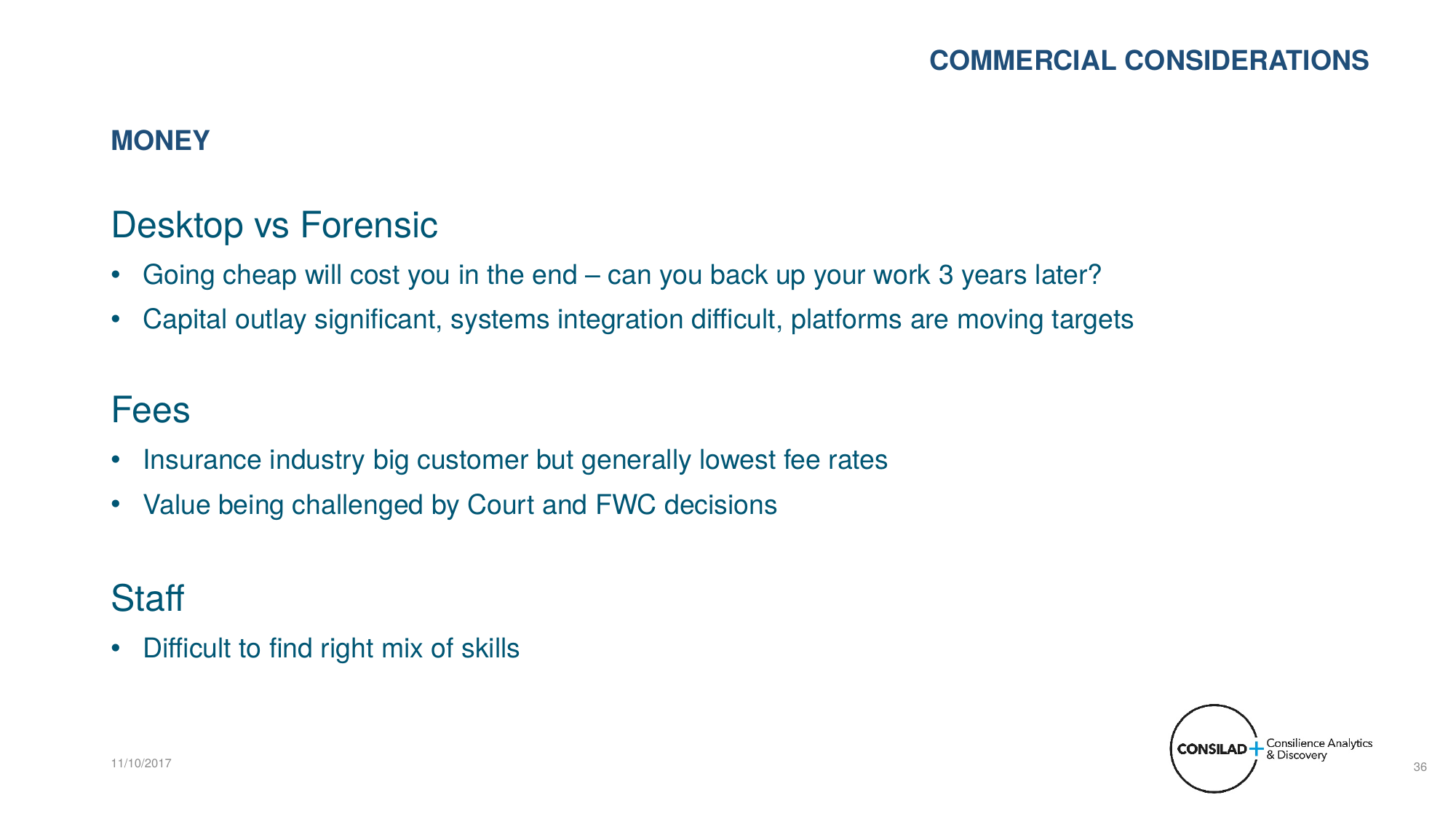

COMMERCIAL CONSIDERATIONS
# MONEY
Desktop vs Forensic
Going cheap will cost you in the end – can you back up your work 3 years later?
Capital outlay significant, systems integration difficult, platforms are moving targets

Fees
Insurance industry big customer but generally lowest fee rates
Value being challenged by Court and FWC decisions

Staff
Difficult to find right mix of skills

11/10/2017
36